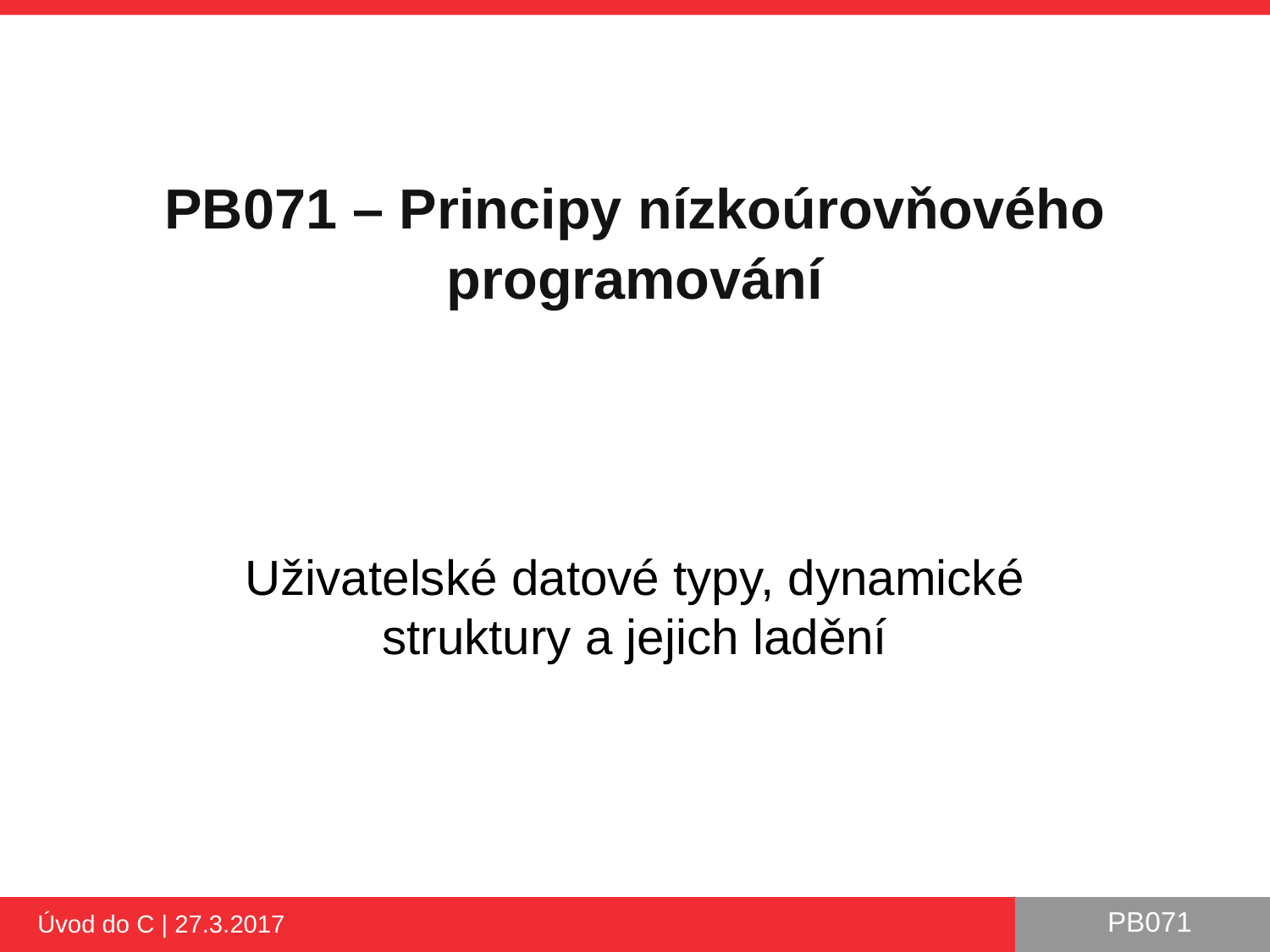

# PB071 – Principy nízkoúrovňového programování
Uživatelské datové typy, dynamické struktury a jejich ladění
Úvod do C | 27.3.2017